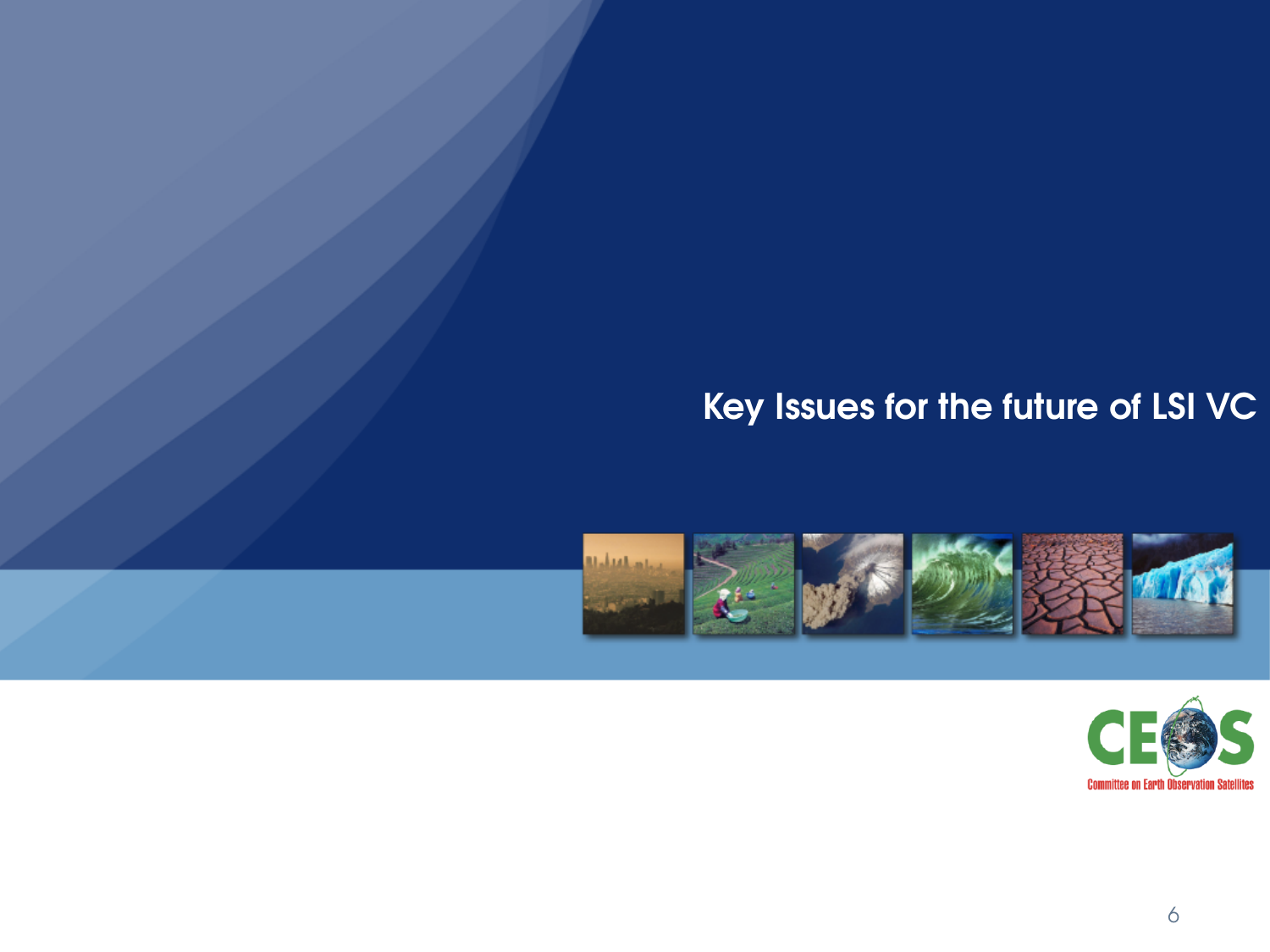

Key Issues for the future of LSI VC